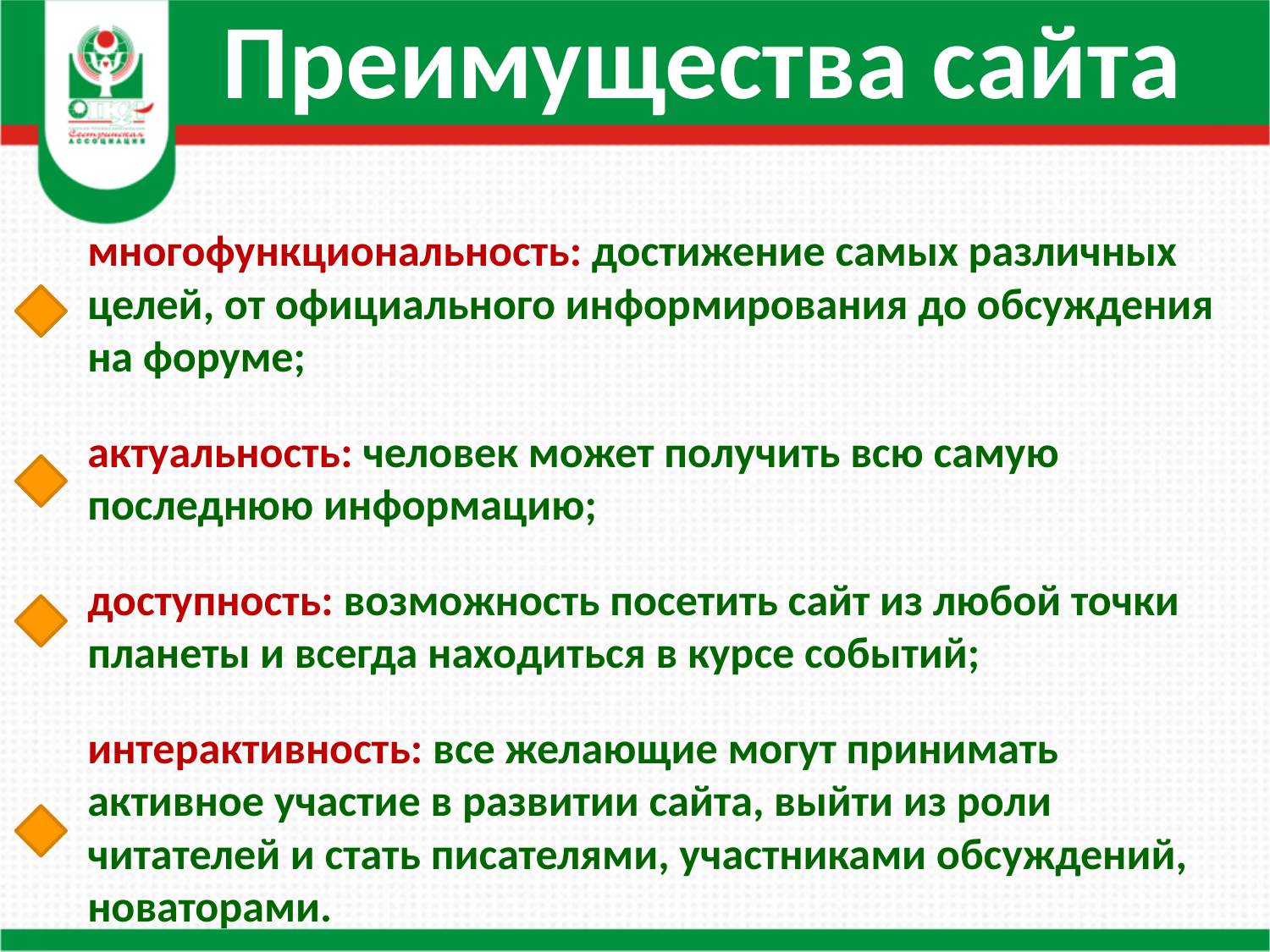

Преимущества сайта
многофункциональность: достижение самых различных целей, от официального информирования до обсуждения на форуме;
актуальность: человек может получить всю самую последнюю информацию;
доступность: возможность посетить сайт из любой точки планеты и всегда находиться в курсе событий;
интерактивность: все желающие могут принимать активное участие в развитии сайта, выйти из роли читателей и стать писателями, участниками обсуждений, новаторами.